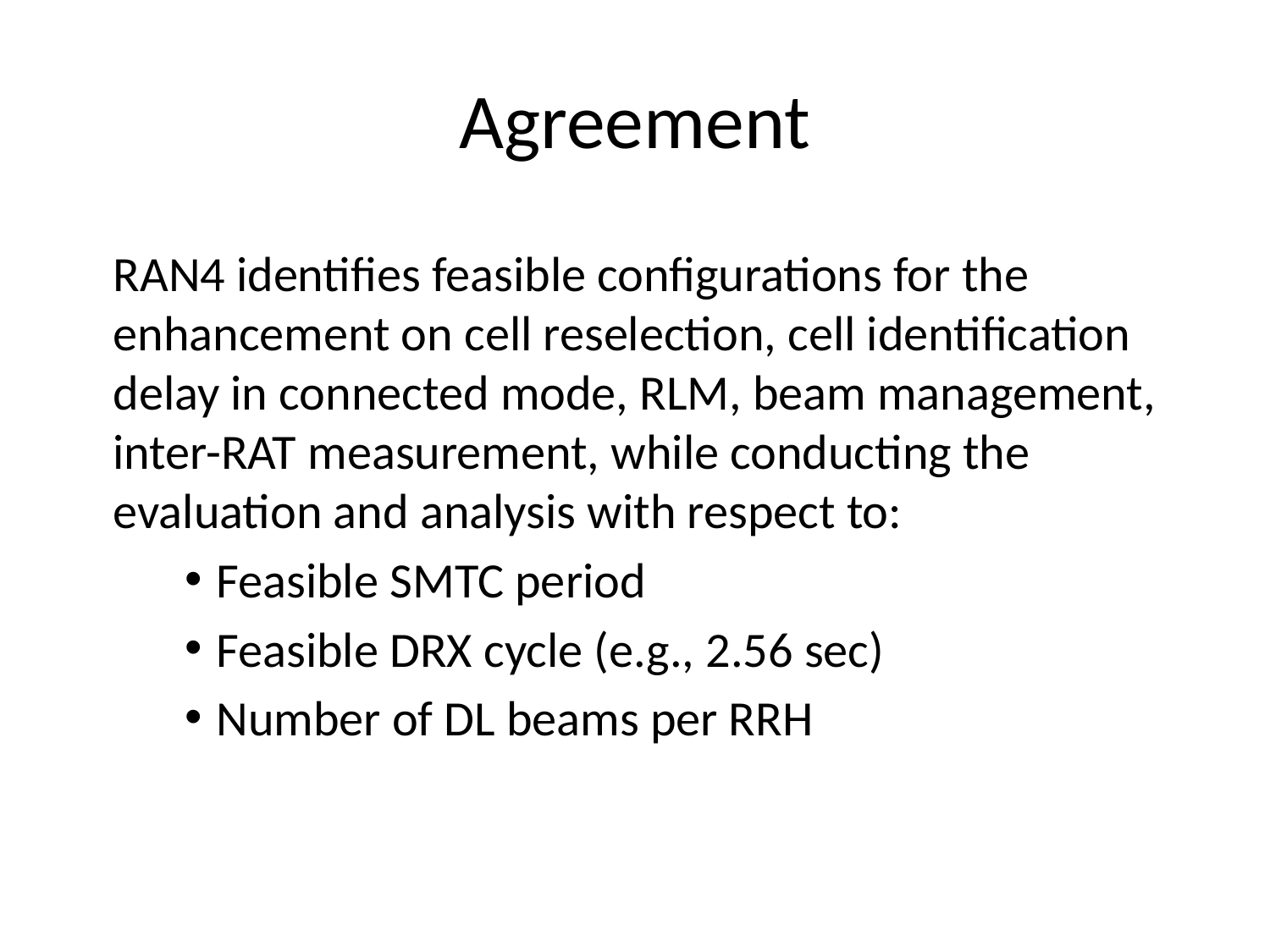

# Agreement
RAN4 identifies feasible configurations for the enhancement on cell reselection, cell identification delay in connected mode, RLM, beam management, inter-RAT measurement, while conducting the evaluation and analysis with respect to:
Feasible SMTC period
Feasible DRX cycle (e.g., 2.56 sec)
Number of DL beams per RRH